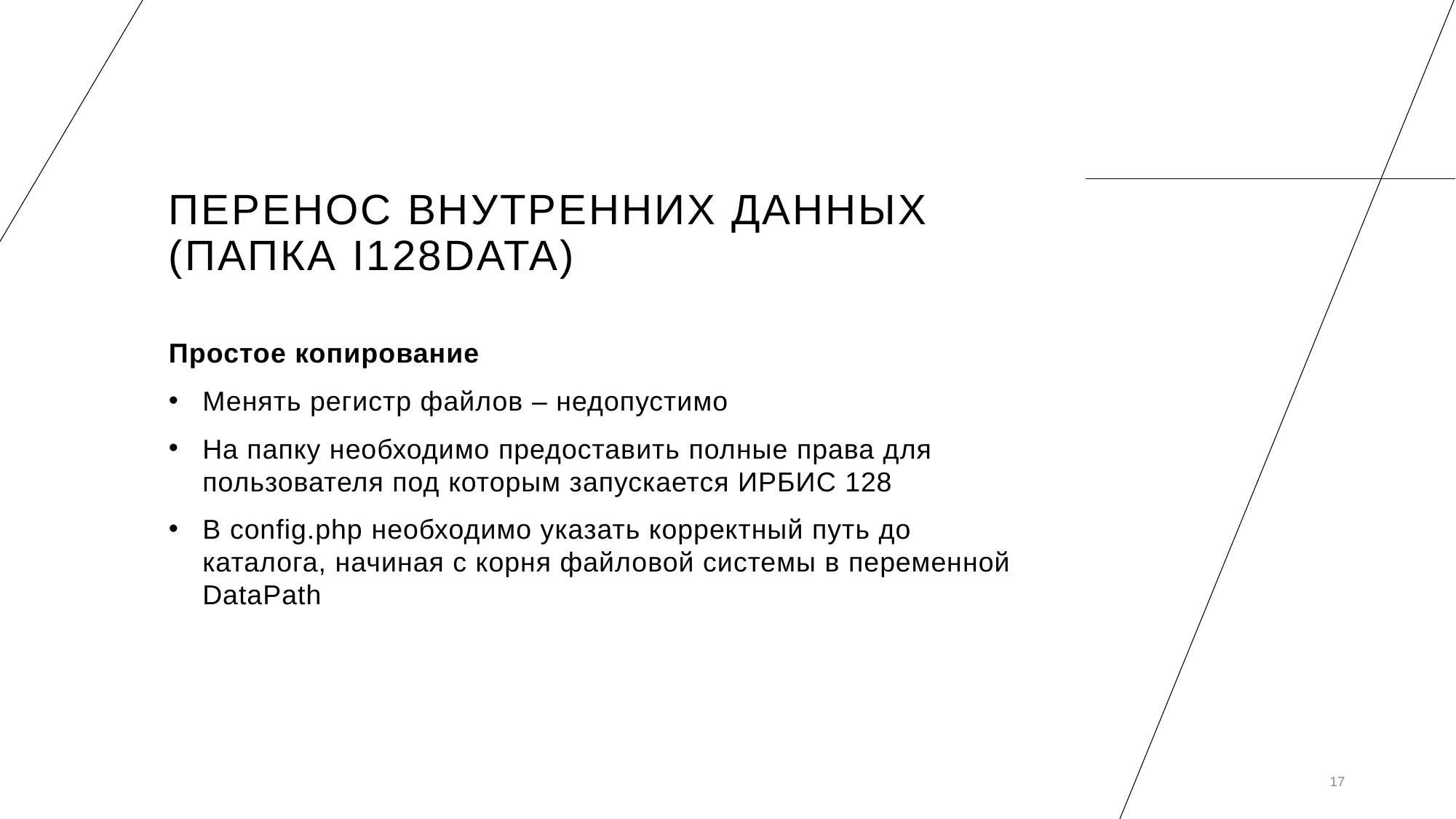

# Перенос Внутренних данных (Папка i128data)
Простое копирование
Менять регистр файлов – недопустимо
На папку необходимо предоставить полные права для пользователя под которым запускается ИРБИС 128
В config.php необходимо указать корректный путь до каталога, начиная с корня файловой системы в переменной DataPath
17